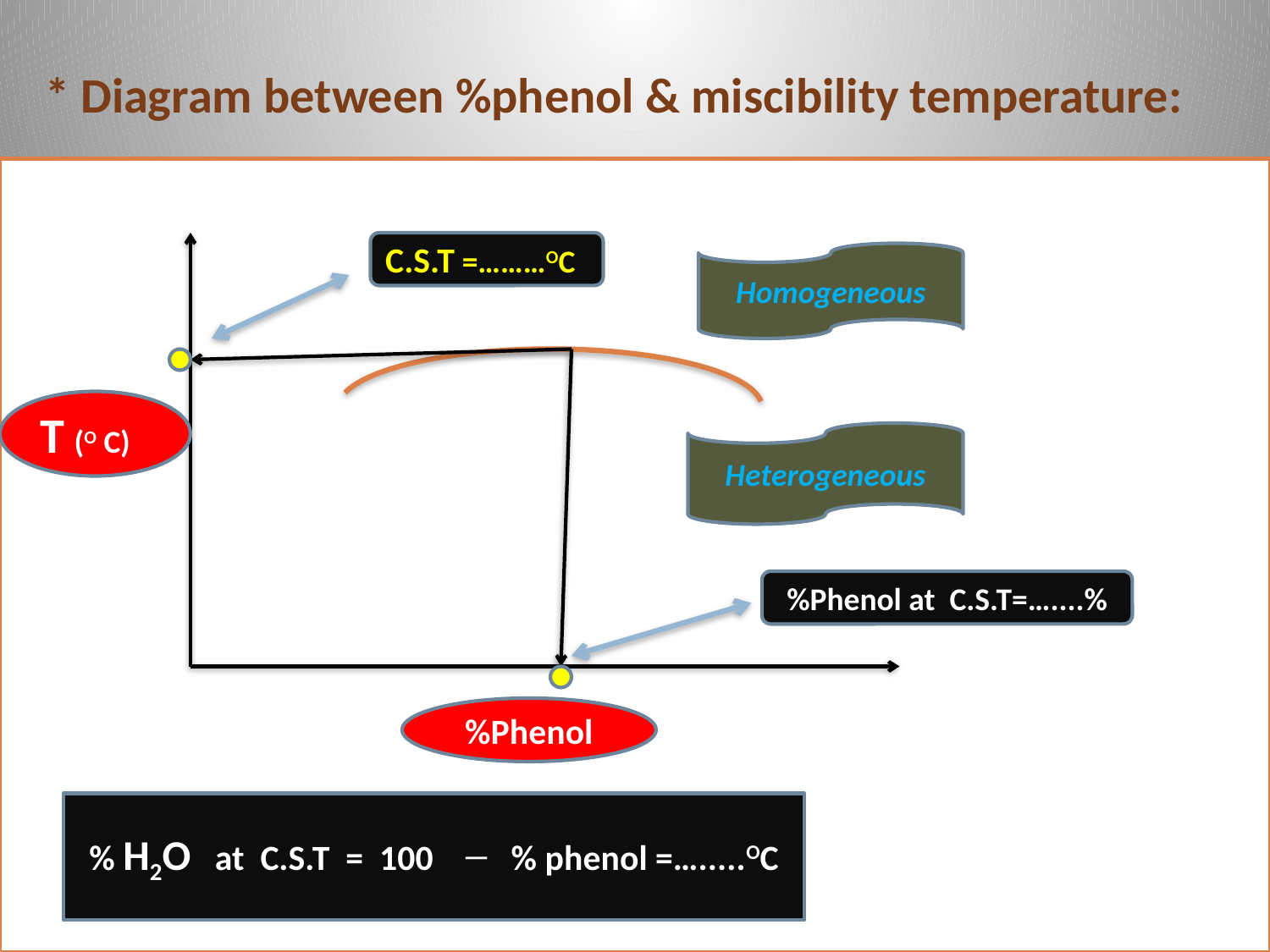

# * Diagram between %phenol & miscibility temperature:
*
C.S.T =………OC
Homogeneous

T (O C)
Heterogeneous
%Phenol at  C.S.T=…....%

%Phenol
% H2O   at  C.S.T  =  100    ─   % phenol =….....OC